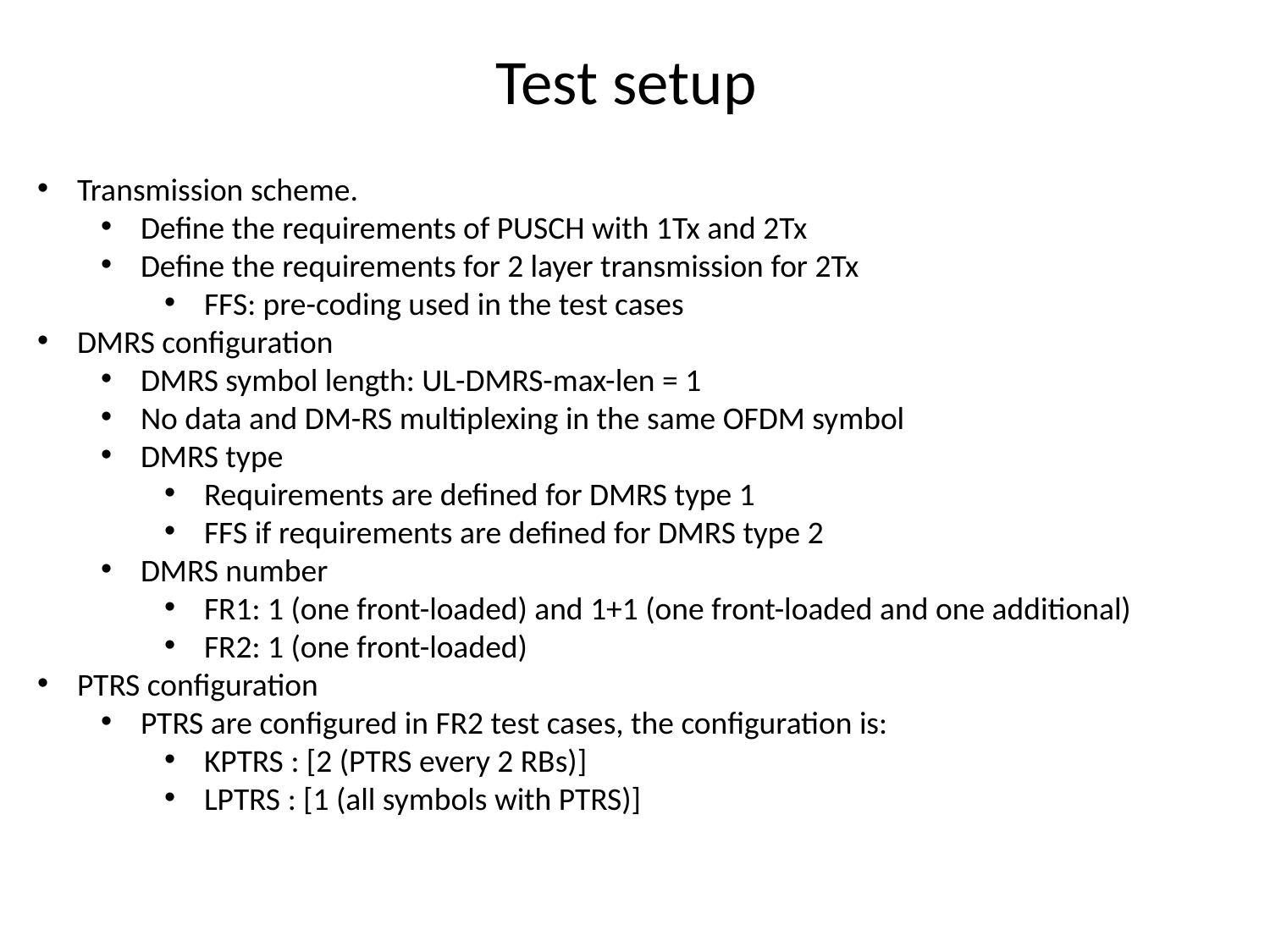

# Test setup
Transmission scheme.
Define the requirements of PUSCH with 1Tx and 2Tx
Define the requirements for 2 layer transmission for 2Tx
FFS: pre-coding used in the test cases
DMRS configuration
DMRS symbol length: UL-DMRS-max-len = 1
No data and DM-RS multiplexing in the same OFDM symbol
DMRS type
Requirements are defined for DMRS type 1
FFS if requirements are defined for DMRS type 2
DMRS number
FR1: 1 (one front-loaded) and 1+1 (one front-loaded and one additional)
FR2: 1 (one front-loaded)
PTRS configuration
PTRS are configured in FR2 test cases, the configuration is:
KPTRS : [2 (PTRS every 2 RBs)]
LPTRS : [1 (all symbols with PTRS)]